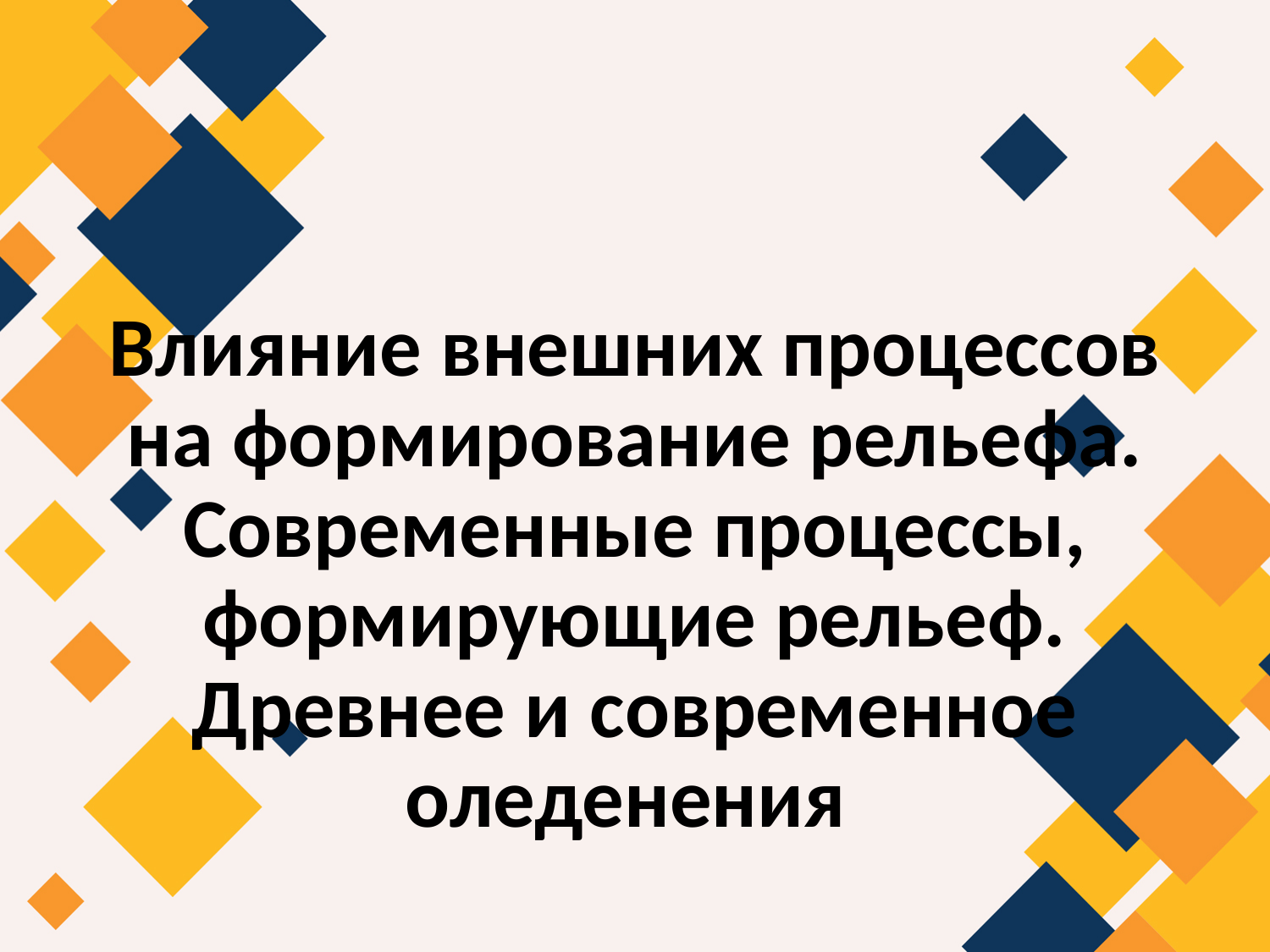

# Влияние внешних процессов на формирование рельефа. Современные процессы, формирующие рельеф. Древнее и современное оледенения